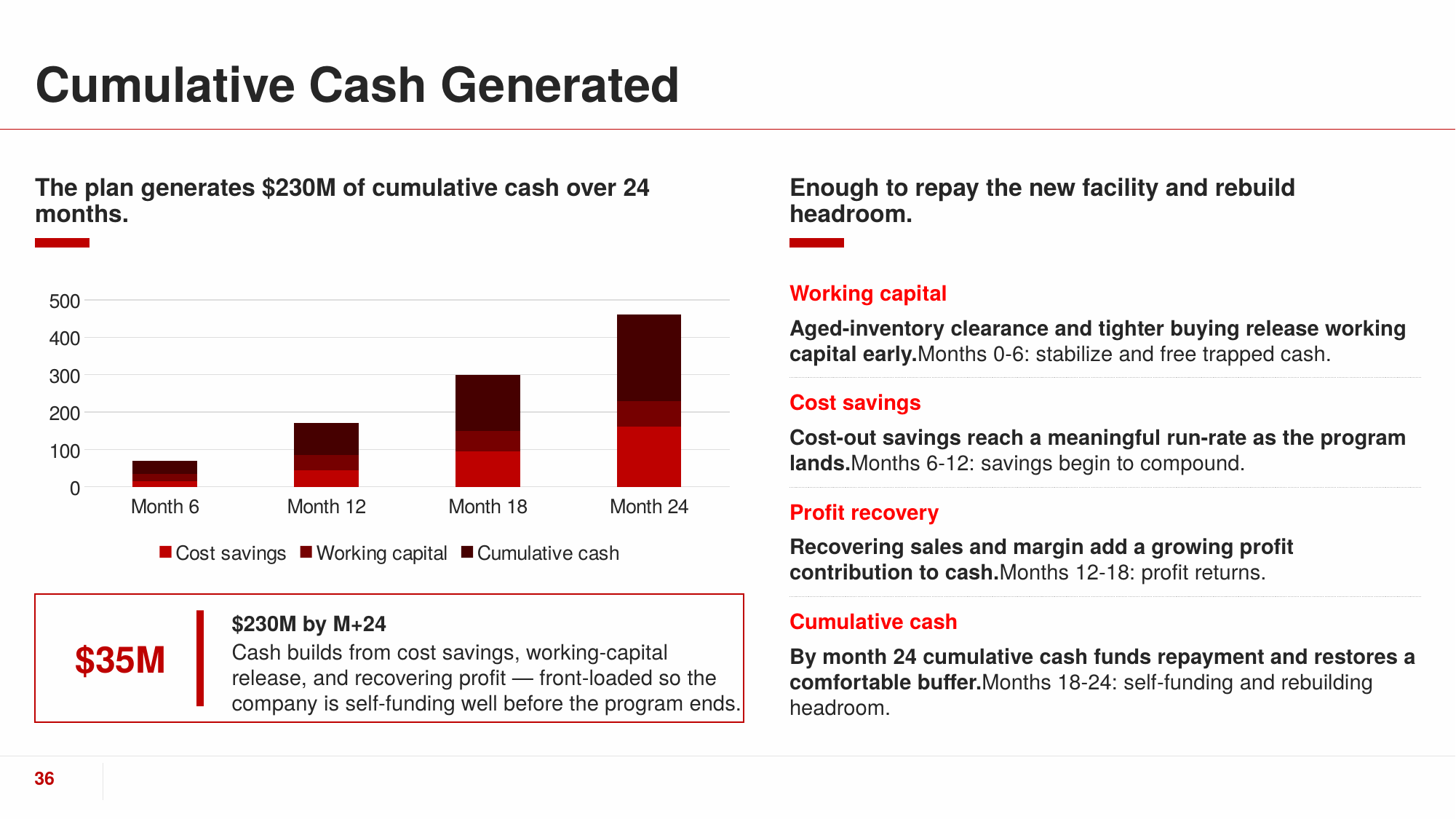

# Cumulative Cash Generated
The plan generates $230M of cumulative cash over 24 months.
Enough to repay the new facility and rebuild headroom.
Working capital
Aged-inventory clearance and tighter buying release working capital early.Months 0-6: stabilize and free trapped cash.

### Chart

| Category | Cost savings | Working capital | Cumulative cash |
|---|---|---|---|
| Month 6 | 15.0 | 20.0 | 35.0 |
| Month 12 | 45.0 | 40.0 | 85.0 |
| Month 18 | 95.0 | 55.0 | 150.0 |
| Month 24 | 160.0 | 70.0 | 230.0 |
Cost savings
Cost-out savings reach a meaningful run-rate as the program lands.Months 6-12: savings begin to compound.
Profit recovery
Recovering sales and margin add a growing profit contribution to cash.Months 12-18: profit returns.

Cumulative cash
By month 24 cumulative cash funds repayment and restores a comfortable buffer.Months 18-24: self-funding and rebuilding headroom.

$230M by M+24
Cash builds from cost savings, working-capital release, and recovering profit — front-loaded so the company is self-funding well before the program ends.
$35M
36